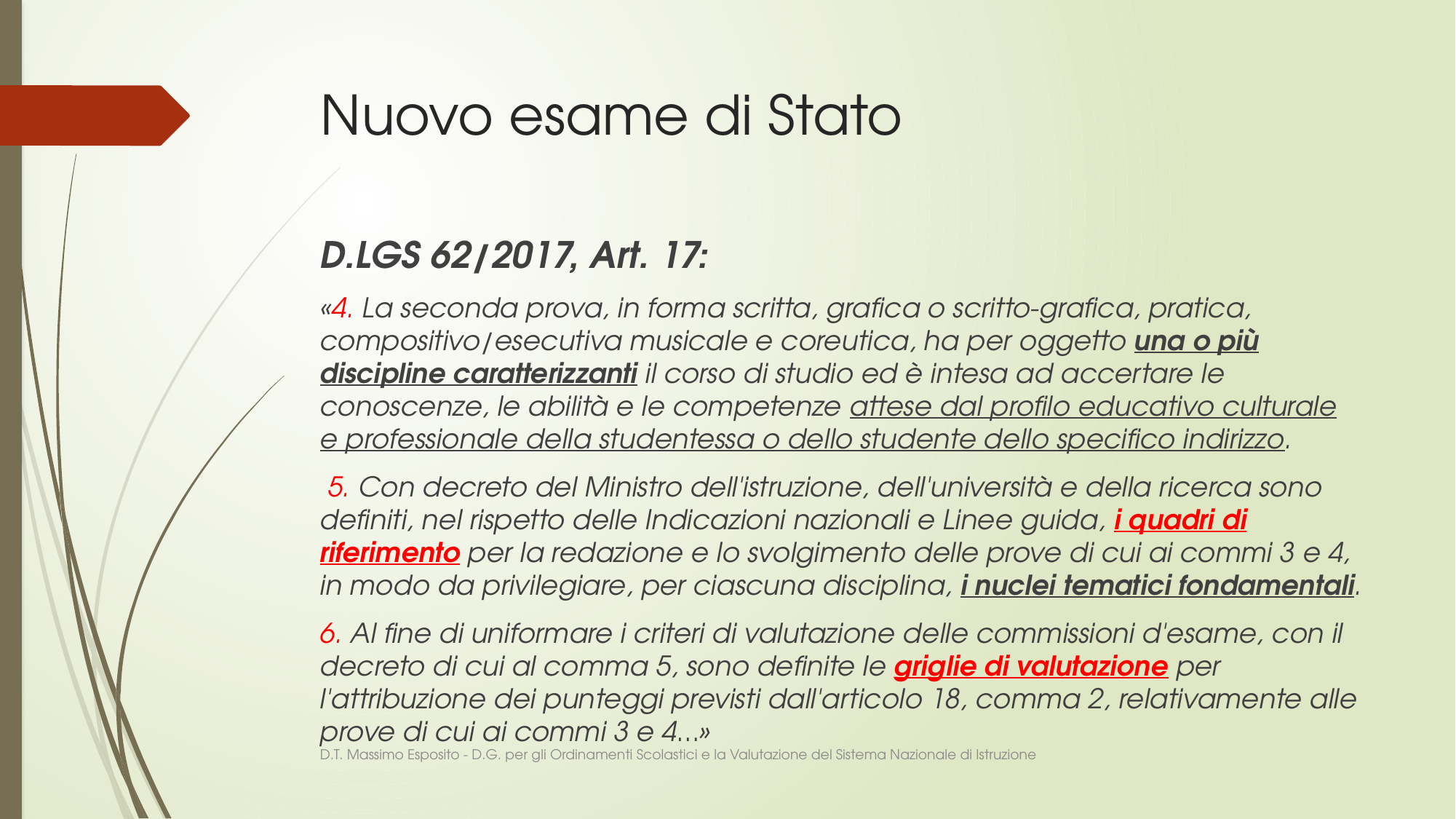

# Nuovo esame di Stato
D.LGS 62/2017, Art. 17:
«4. La seconda prova, in forma scritta, grafica o scritto-grafica, pratica, compositivo/esecutiva musicale e coreutica, ha per oggetto una o più discipline caratterizzanti il corso di studio ed è intesa ad accertare le conoscenze, le abilità e le competenze attese dal profilo educativo culturale e professionale della studentessa o dello studente dello specifico indirizzo.
 5. Con decreto del Ministro dell'istruzione, dell'università e della ricerca sono definiti, nel rispetto delle Indicazioni nazionali e Linee guida, i quadri di riferimento per la redazione e lo svolgimento delle prove di cui ai commi 3 e 4, in modo da privilegiare, per ciascuna disciplina, i nuclei tematici fondamentali.
6. Al fine di uniformare i criteri di valutazione delle commissioni d'esame, con il decreto di cui al comma 5, sono definite le griglie di valutazione per l'attribuzione dei punteggi previsti dall'articolo 18, comma 2, relativamente alle prove di cui ai commi 3 e 4…»
D.T. Massimo Esposito - D.G. per gli Ordinamenti Scolastici e la Valutazione del Sistema Nazionale di Istruzione